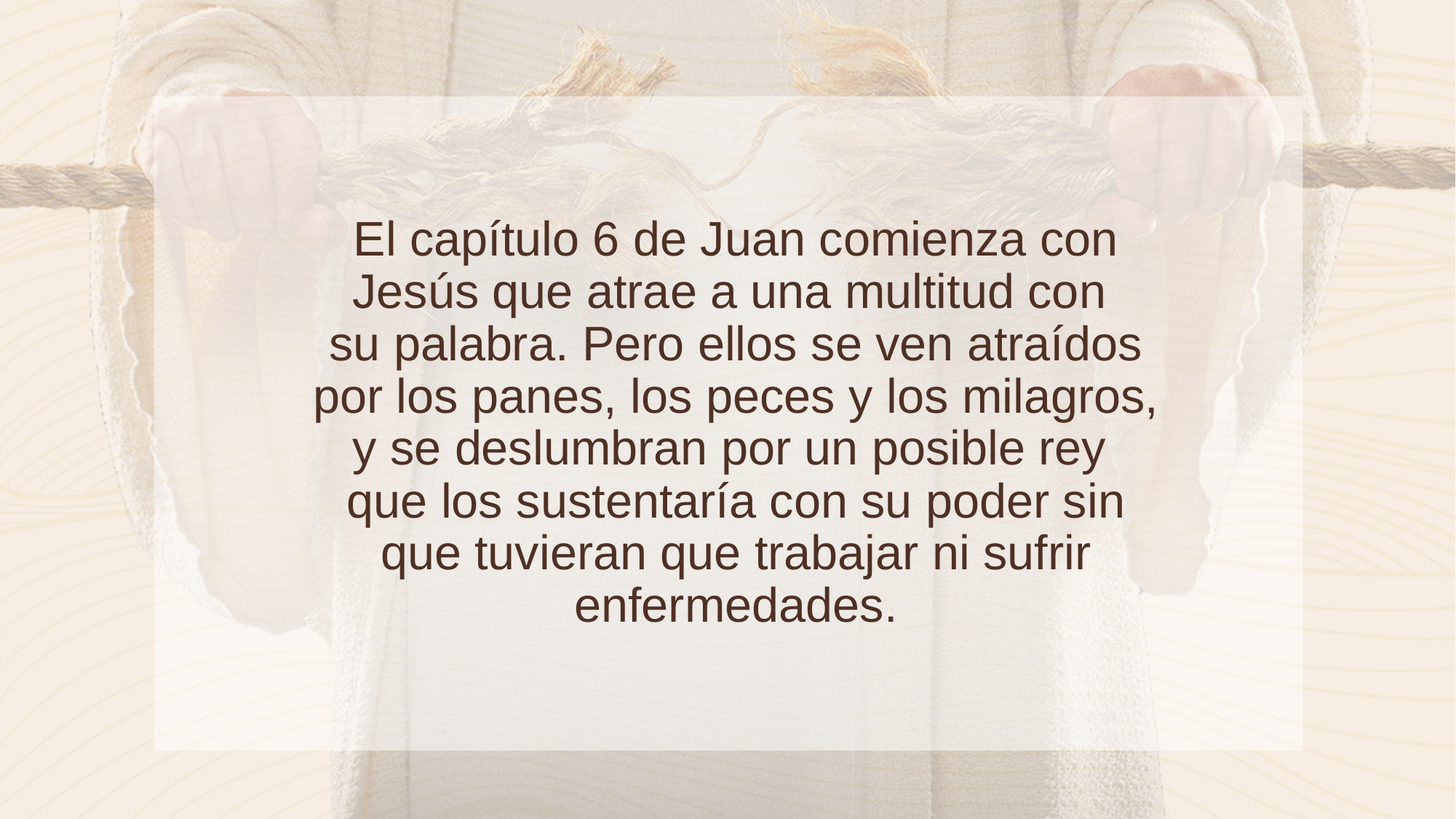

El capítulo 6 de Juan comienza con Jesús que atrae a una multitud con
su palabra. Pero ellos se ven atraídos por los panes, los peces y los milagros, y se deslumbran por un posible rey
que los sustentaría con su poder sin que tuvieran que trabajar ni sufrir enfermedades.